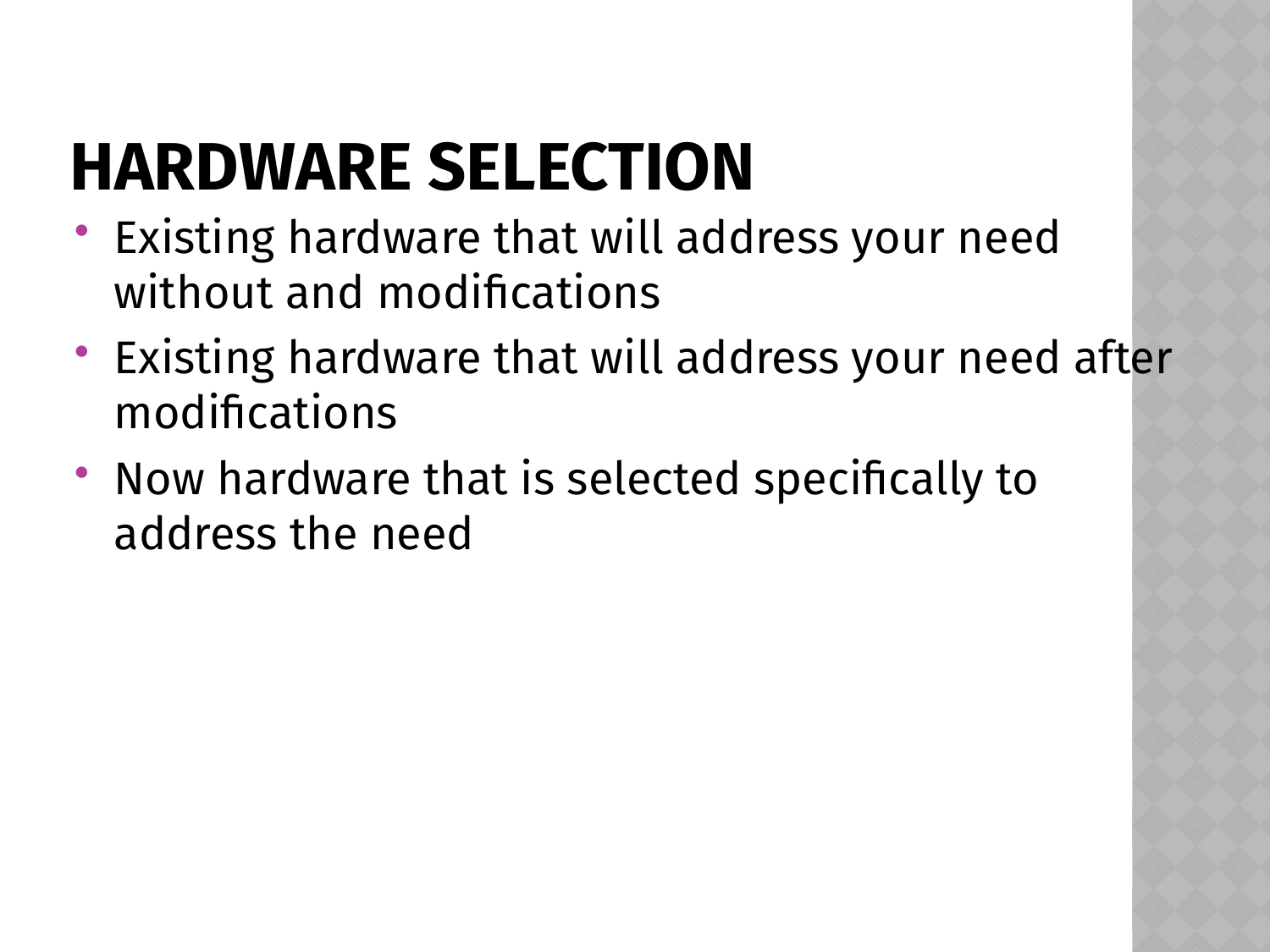

# Hardware Selection
Existing hardware that will address your need without and modifications
Existing hardware that will address your need after modifications
Now hardware that is selected specifically to address the need